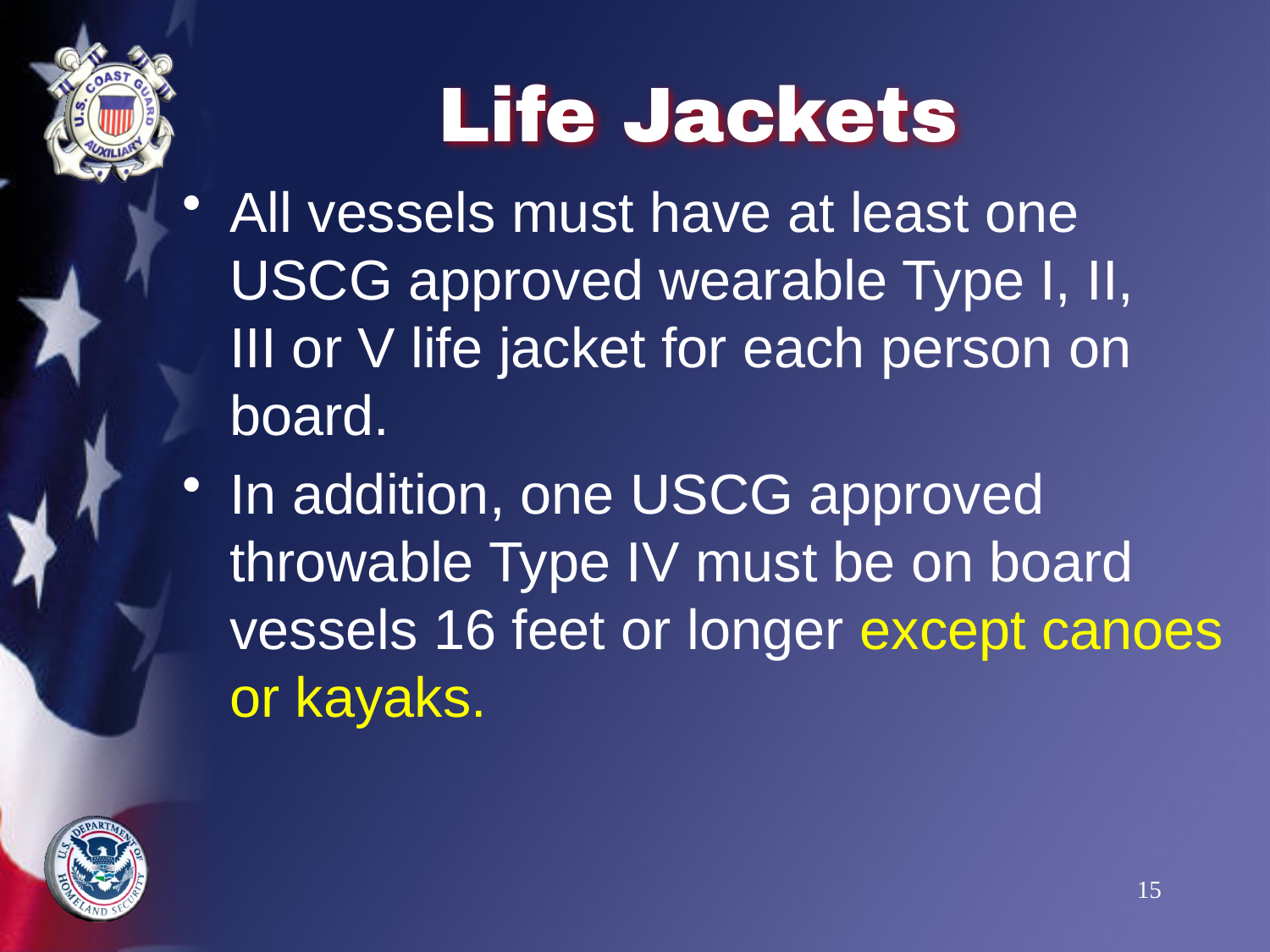

# Life Jackets
All vessels must have at least one USCG approved wearable Type I, II, III or V life jacket for each person on board.
In addition, one USCG approved throwable Type IV must be on board vessels 16 feet or longer except canoes or kayaks.
15